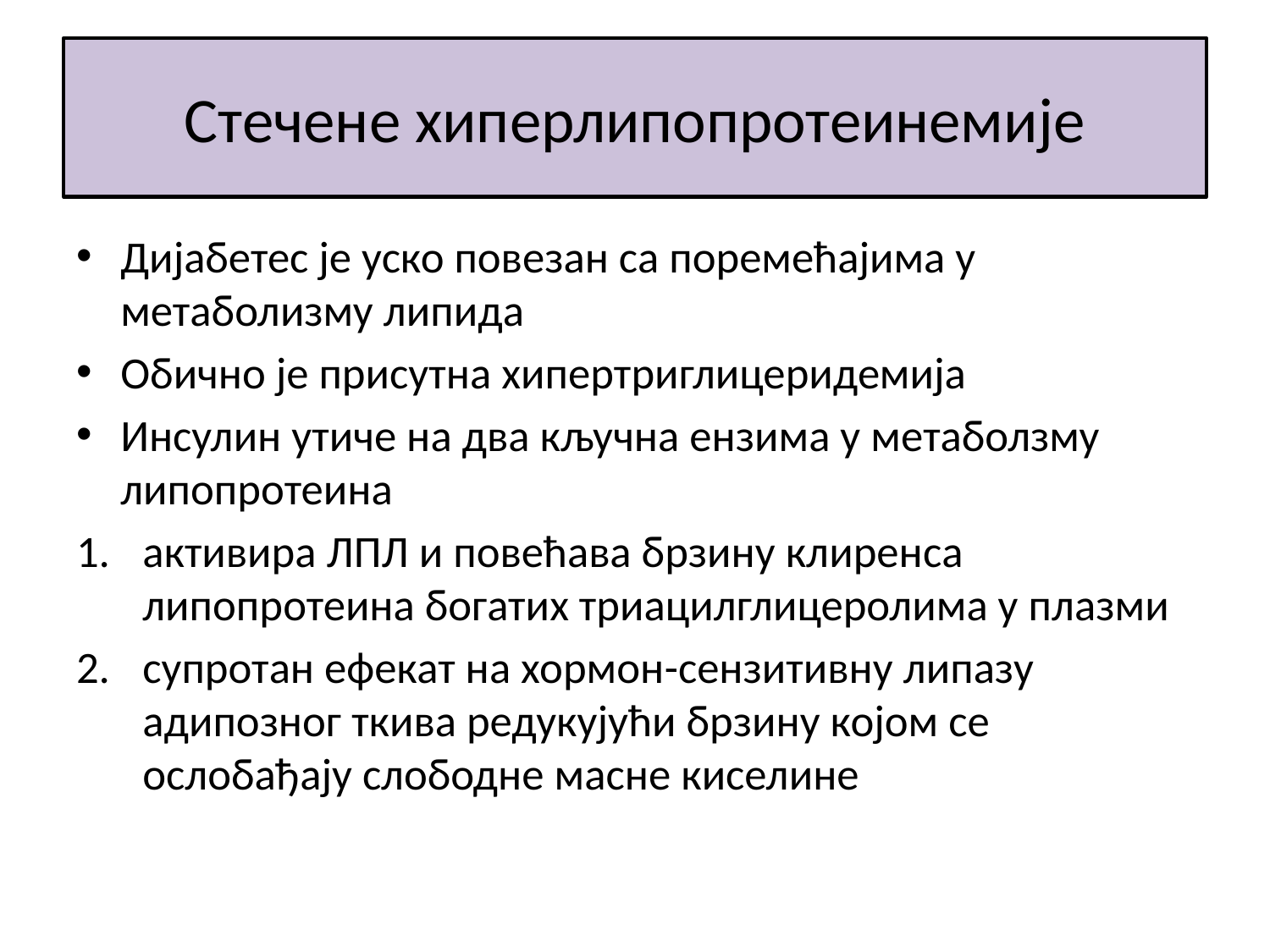

# Стечене хиперлипопротеинемије
Дијабетес је уско повезан са поремећајима у метаболизму липида
Обично је присутна хипертриглицеридемија
Инсулин утиче на два кључна ензима у метаболзму липопротеина
активира ЛПЛ и повећава брзину клиренса липопротеина богатих триацилглицеролима у плазми
супротан ефекат на хормон-сензитивну липазу адипозног ткива редукујући брзину којом се ослобађају слободне масне киселине